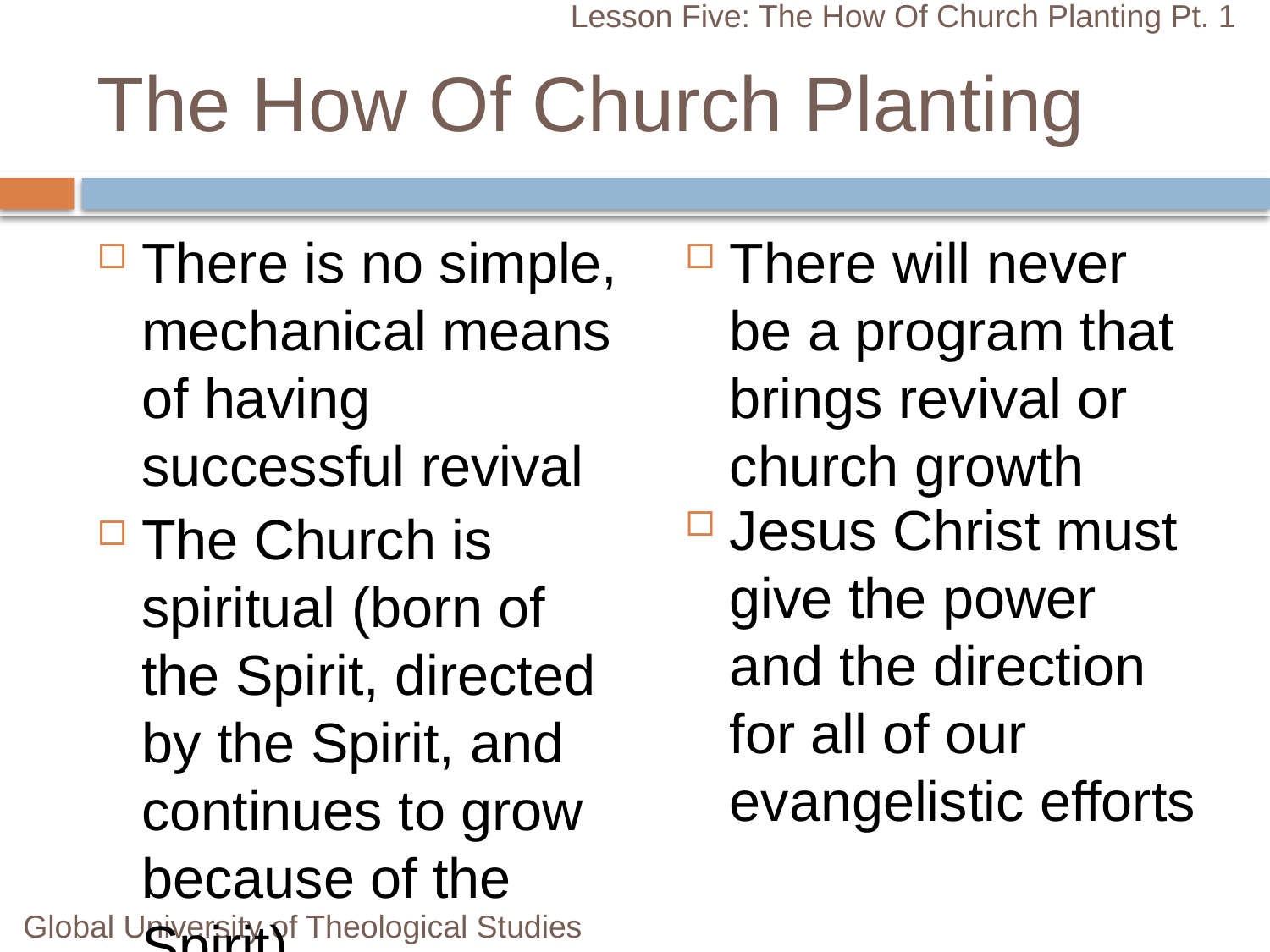

Lesson Five: The How Of Church Planting Pt. 1
# The How Of Church Planting
There is no simple, mechanical means of having successful revival
There will never be a program that brings revival or church growth
Jesus Christ must give the power and the direction for all of our evangelistic efforts
The Church is spiritual (born of the Spirit, directed by the Spirit, and continues to grow because of the Spirit)
Global University of Theological Studies